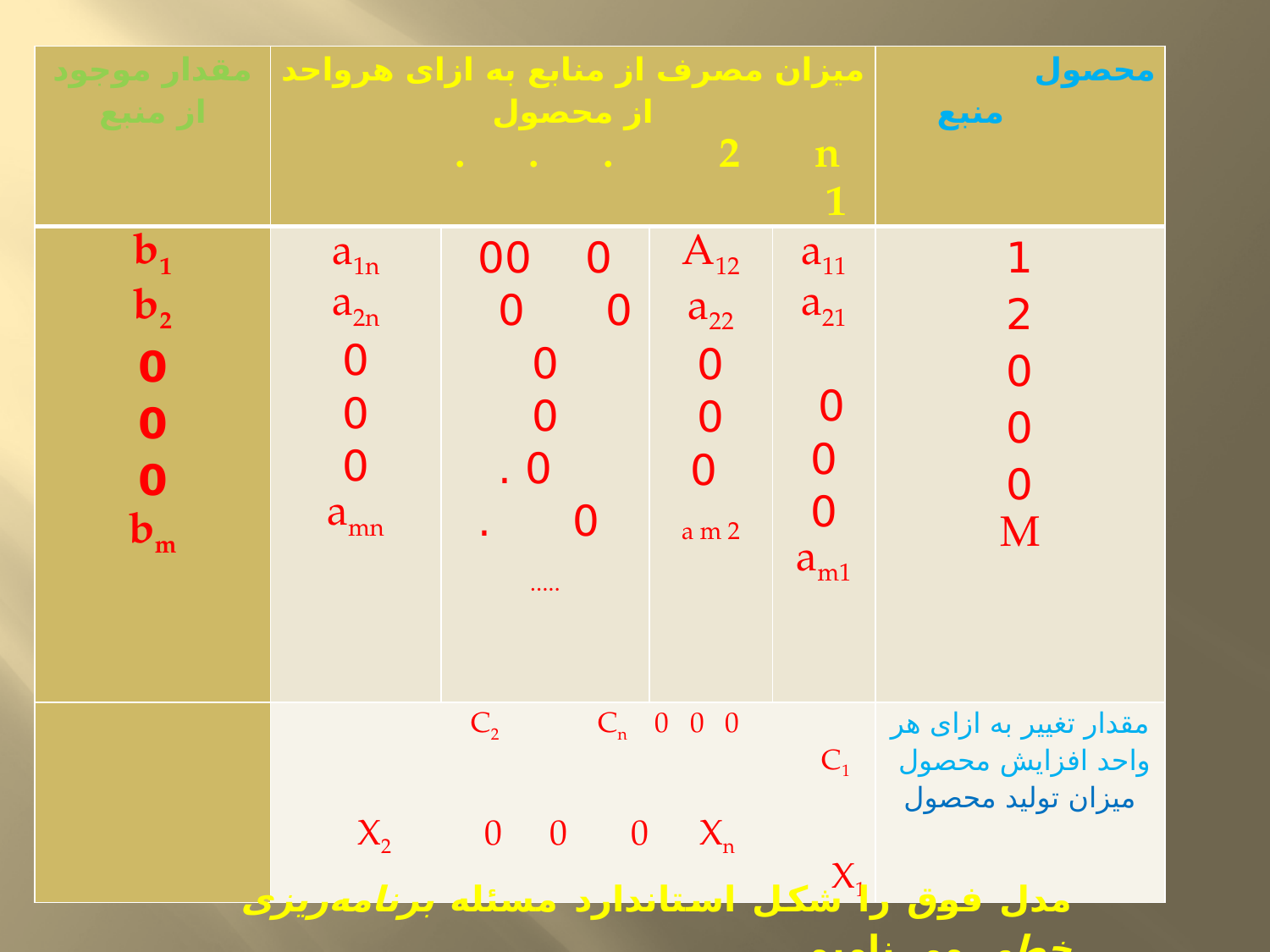

| مقدار موجود از منبع | میزان مصرف از منابع به ازای هرواحد از محصول n . . . 2 1 |  |  |  | محصول منبع |
| --- | --- | --- | --- | --- | --- |
| b1 b2 0 0 0 bm | a1n a2n 0 0 0 amn | 0 0 0 0 0 0 0 0 . 0 . ..... | A12 a22 0 0 0 a m 2 | a11 a21 0 0 0 am1 | 1 2 0 0 0 M |
|  | Cn 0 0 0 C2 C1   Xn 0 0 0 X2 X1 |  |  |  | مقدار تغییر به ازای هر واحد افزایش محصول میزان تولید محصول |
مدل فوق را شکل استاندارد مسئله برنامه‌ریزی خطی می نامیم.